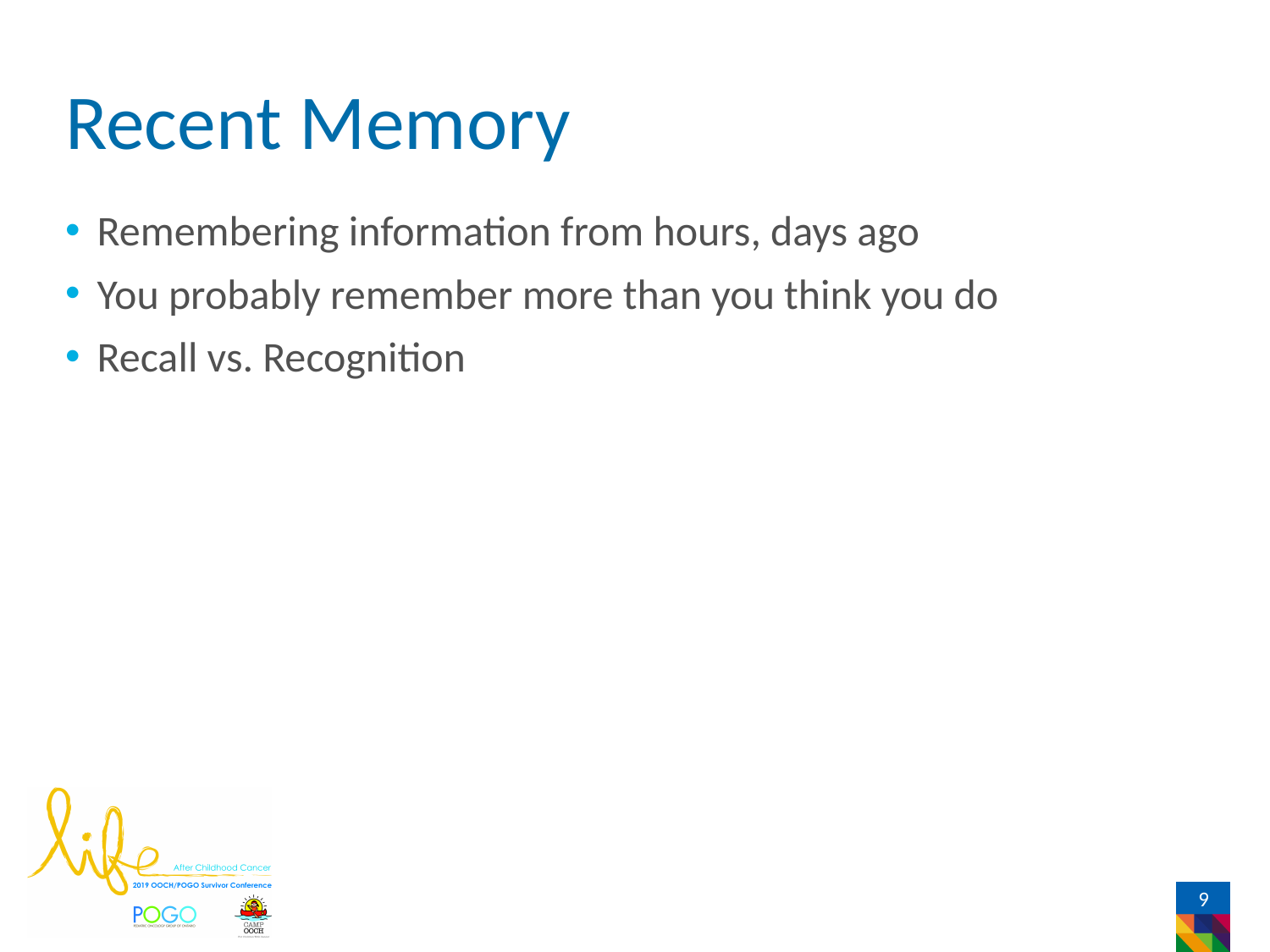

# Recent Memory
Remembering information from hours, days ago
You probably remember more than you think you do
Recall vs. Recognition